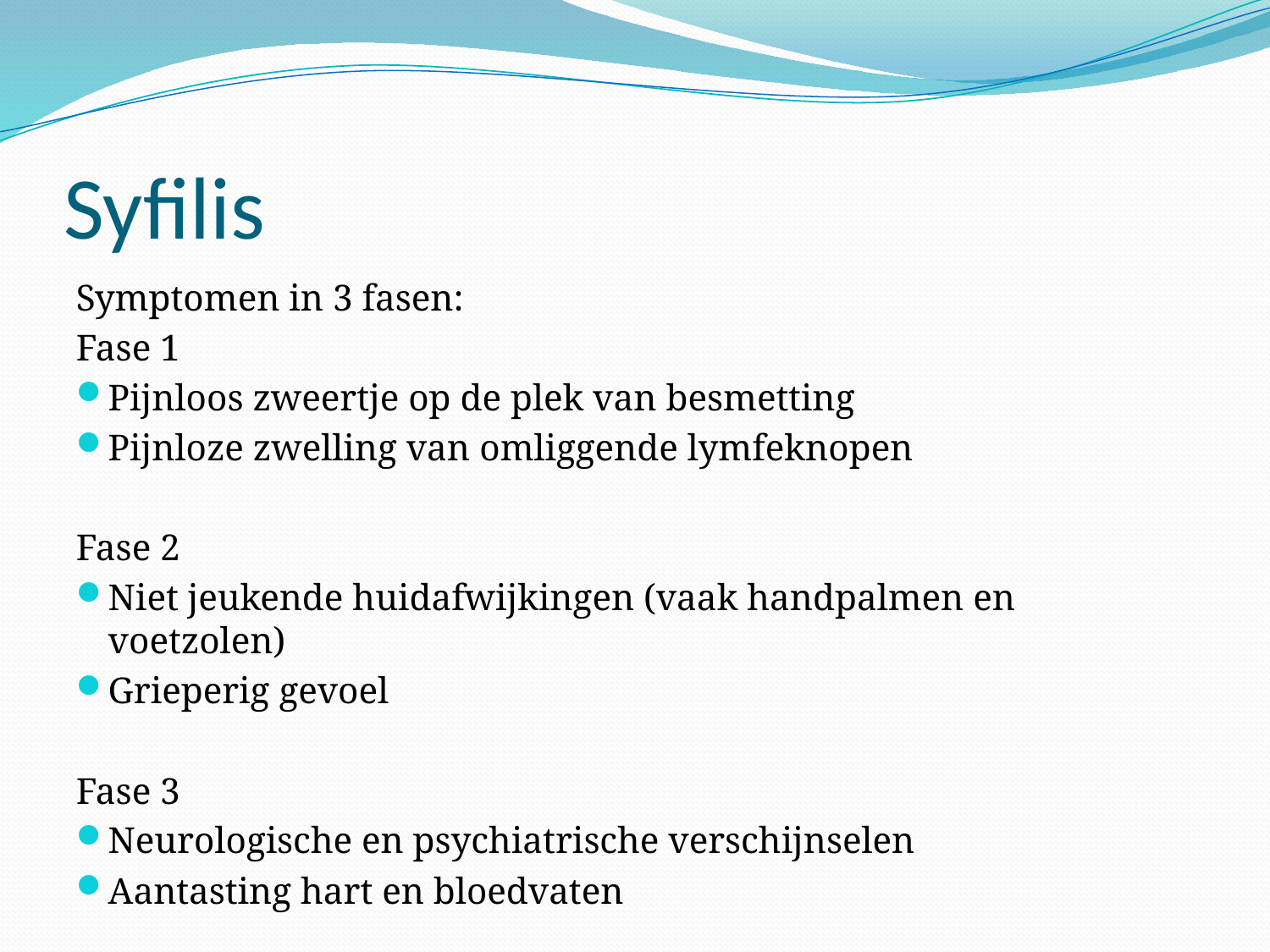

# Syfilis
Symptomen in 3 fasen:
Fase 1
Pijnloos zweertje op de plek van besmetting
Pijnloze zwelling van omliggende lymfeknopen

Fase 2
Niet jeukende huidafwijkingen (vaak handpalmen en voetzolen)
Grieperig gevoel

Fase 3
Neurologische en psychiatrische verschijnselen
Aantasting hart en bloedvaten